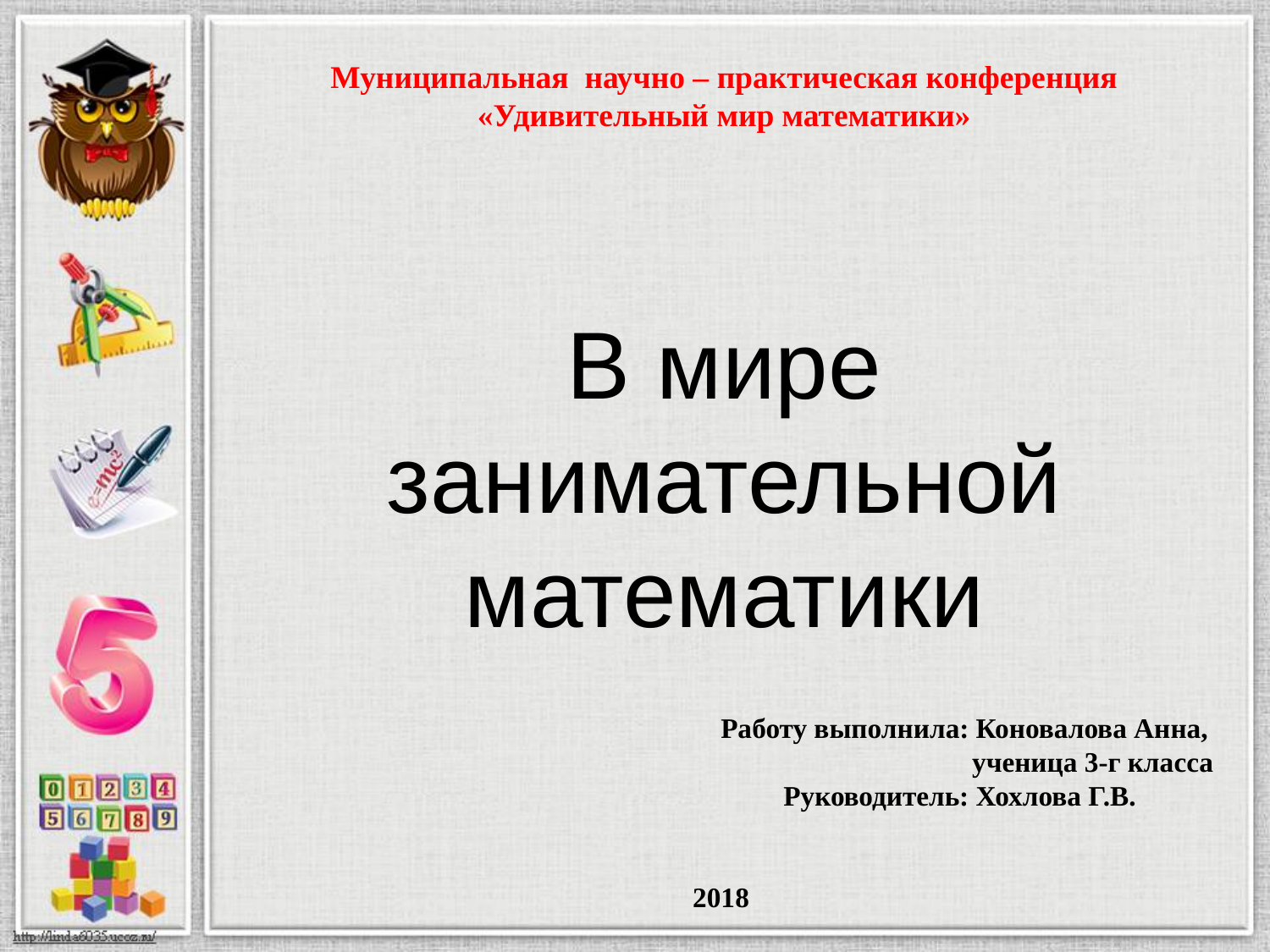

Муниципальная  научно – практическая конференция
«Удивительный мир математики»

В мире занимательной математики
                   Работу выполнила: Коновалова Анна,
                                                       ученица 3-г класса
                            Руководитель: Хохлова Г.В.

               2018